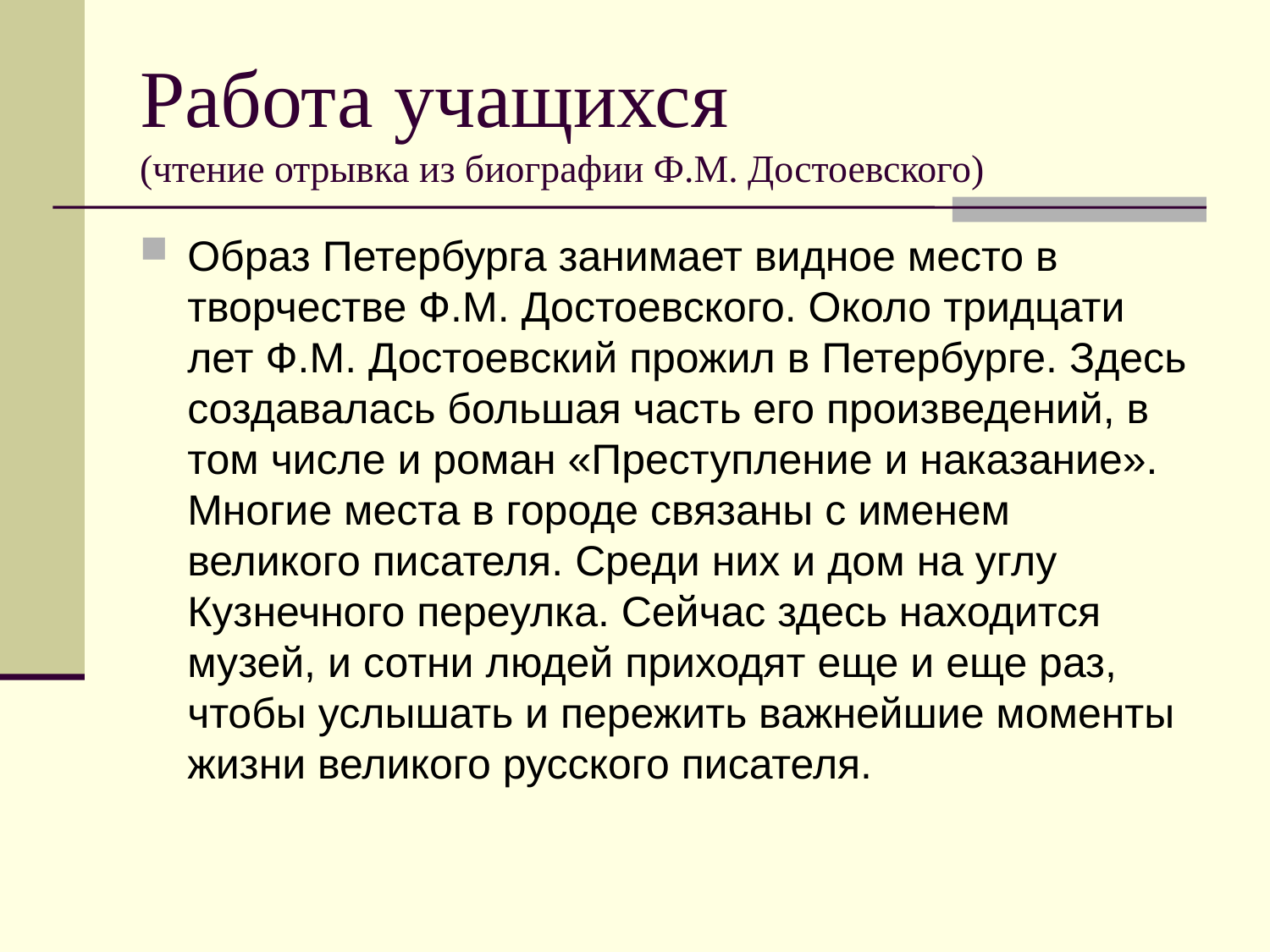

# Работа учащихся (чтение отрывка из биографии Ф.М. Достоевского)
Образ Петербурга занимает видное место в творчестве Ф.М. Достоевского. Около тридцати лет Ф.М. Достоевский прожил в Петербурге. Здесь создавалась большая часть его произведений, в том числе и роман «Преступление и наказание». Многие места в городе связаны с именем великого писателя. Среди них и дом на углу Кузнечного переулка. Сейчас здесь находится музей, и сотни людей приходят еще и еще раз,  чтобы услышать и пережить важнейшие моменты жизни великого русского писателя.